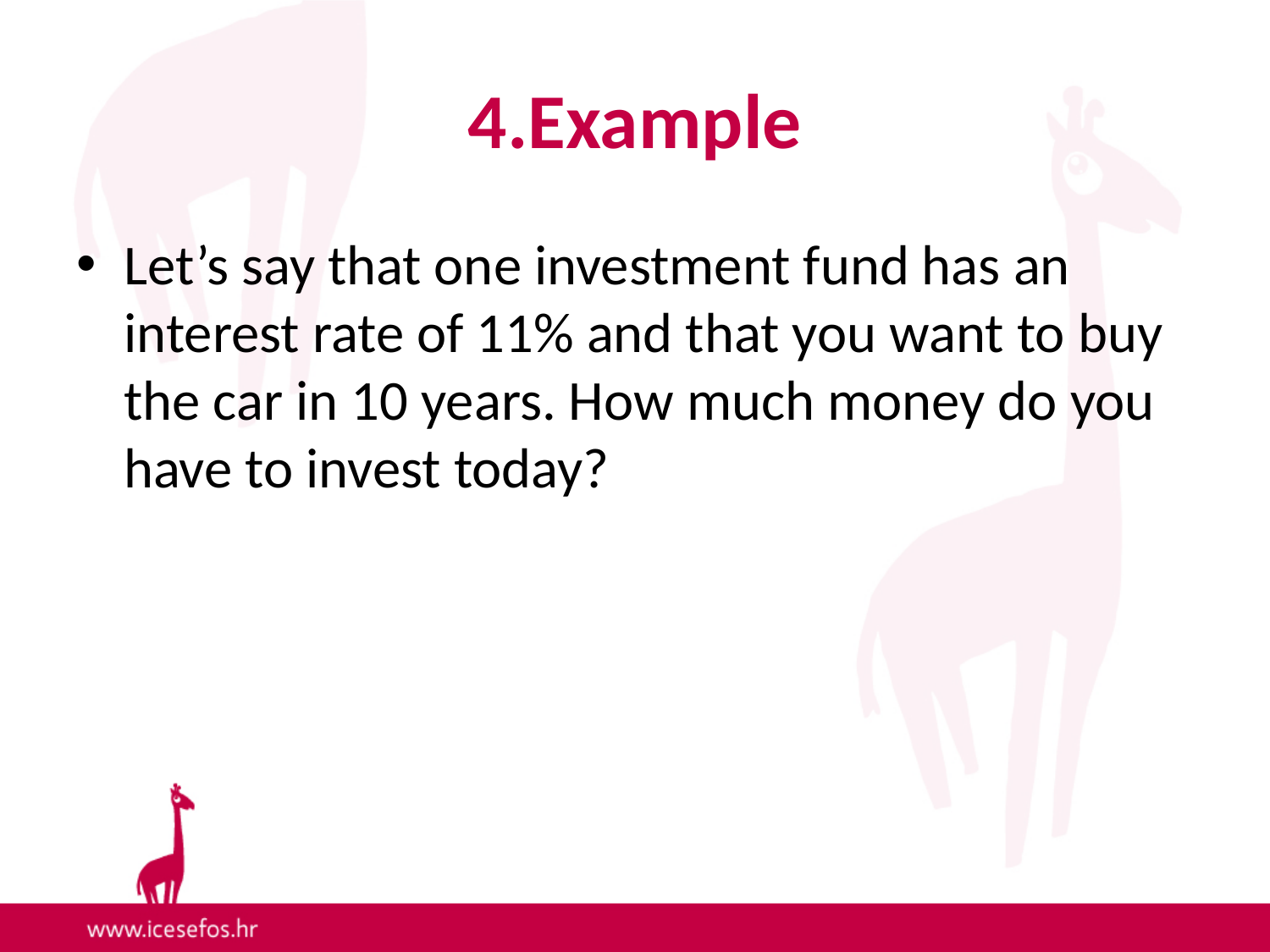

# 4.Example
Let’s say that one investment fund has an interest rate of 11% and that you want to buy the car in 10 years. How much money do you have to invest today?